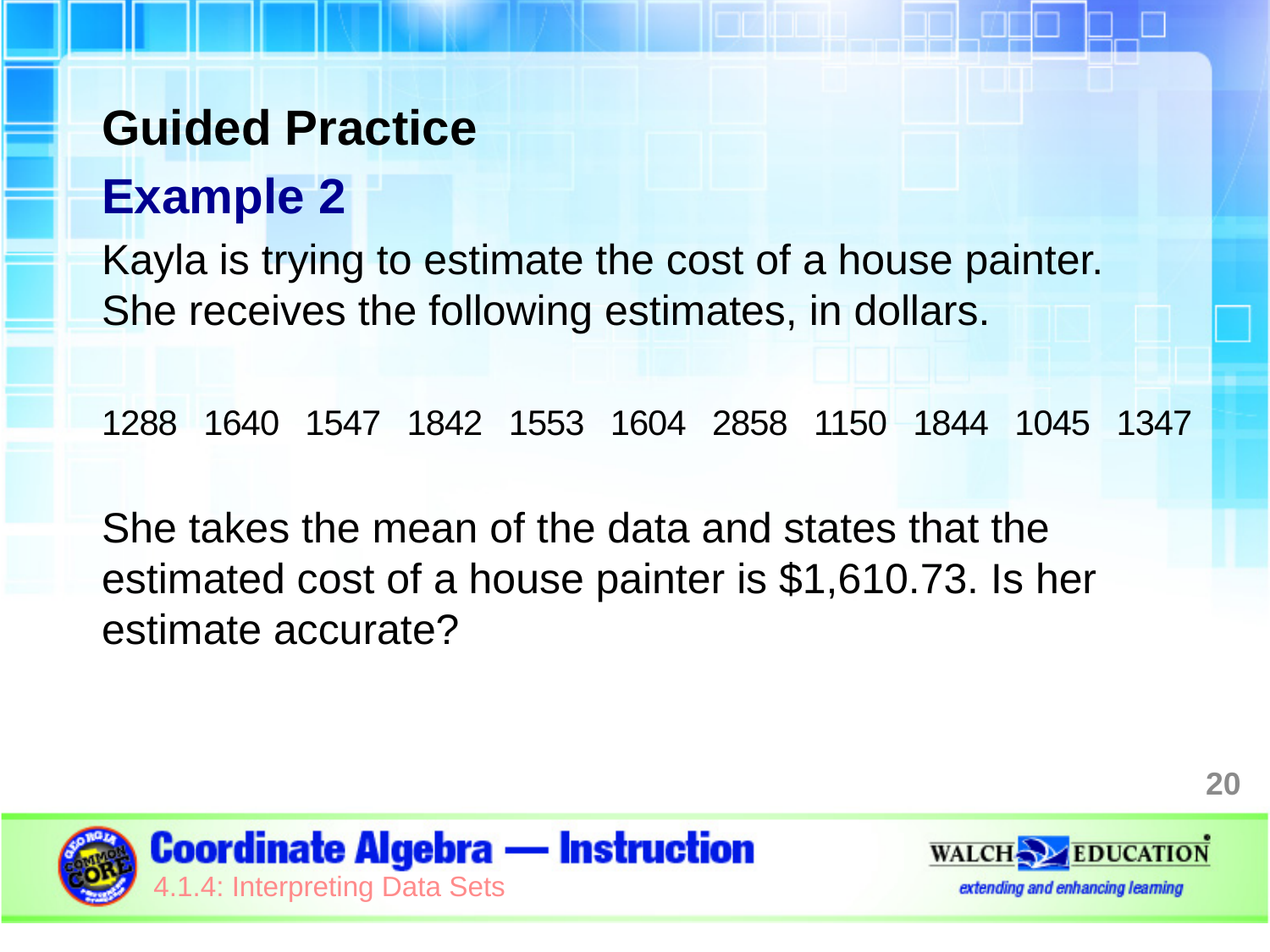

Guided Practice
Example 2
Kayla is trying to estimate the cost of a house painter.
She receives the following estimates, in dollars.

1288   1640   1547   1842   1553   1604   2858   1150   1844   1045   1347

She takes the mean of the data and states that the estimated cost of a house painter is $1,610.73. Is her estimate accurate?

20
4.1.4: Interpreting Data Sets